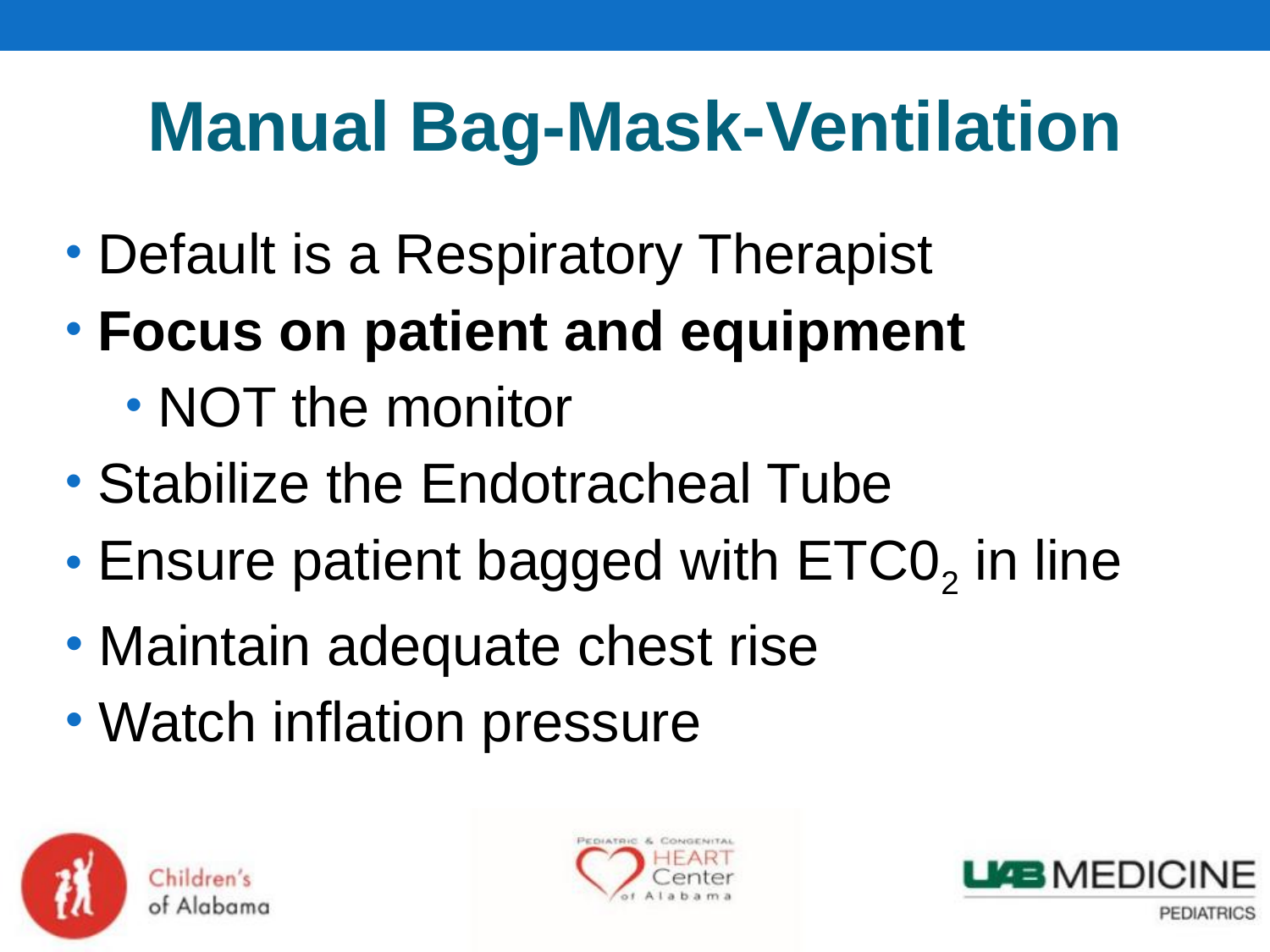

Manual Bag-Mask-Ventilation
 Default is a Respiratory Therapist
 Focus on patient and equipment
 NOT the monitor
 Stabilize the Endotracheal Tube
 Ensure patient bagged with ETC02 in line
 Maintain adequate chest rise
 Watch inflation pressure